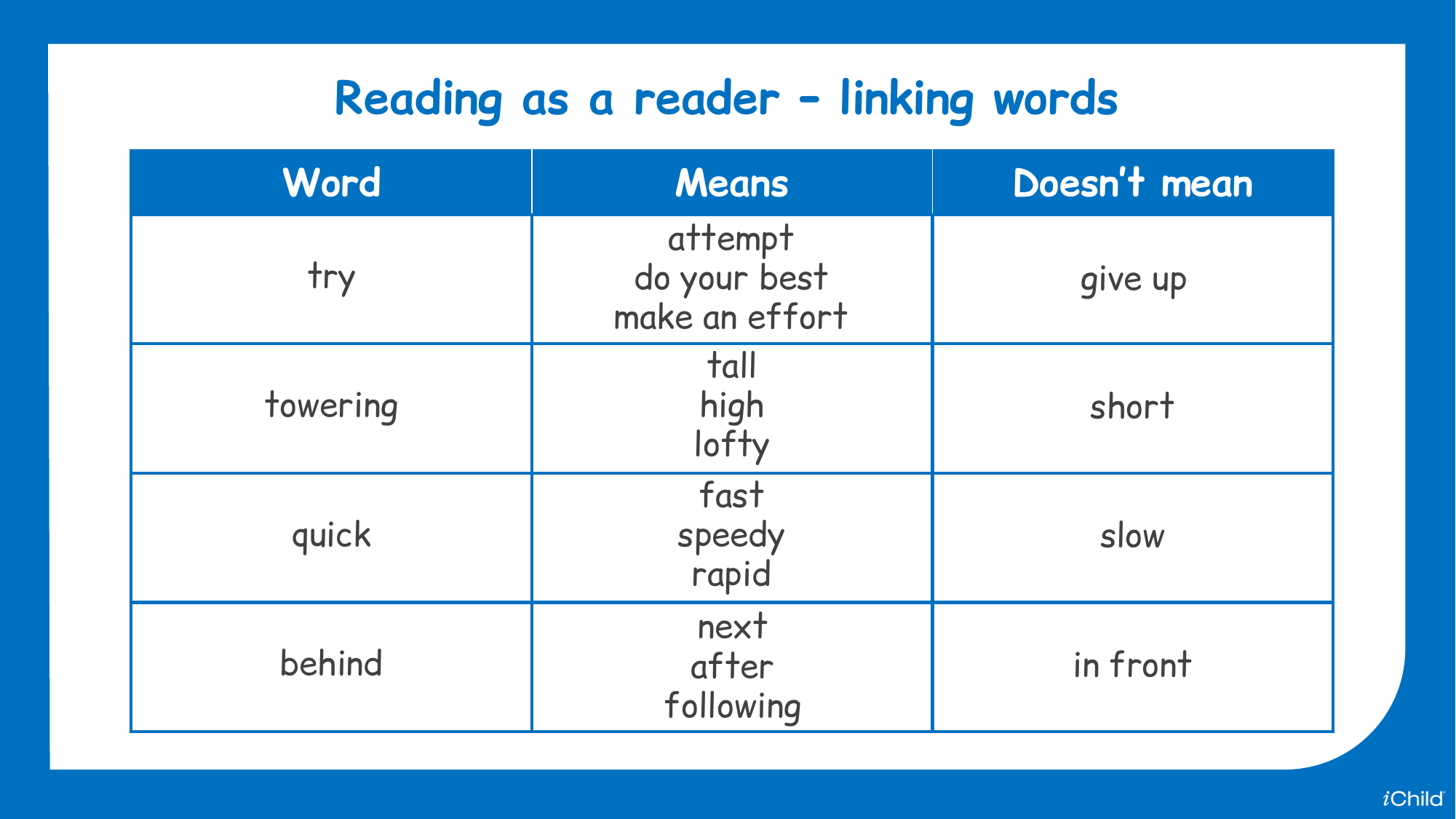

Reading as a reader – linking words
| Word | Means | Doesn’t mean |
| --- | --- | --- |
| try |  |  |
| towering |  |  |
| quick |  |  |
| behind |  |  |
attempt
do your best
make an effort
give up
tall
high
lofty
short
fast
speedy
rapid
slow
next
after
following
in front